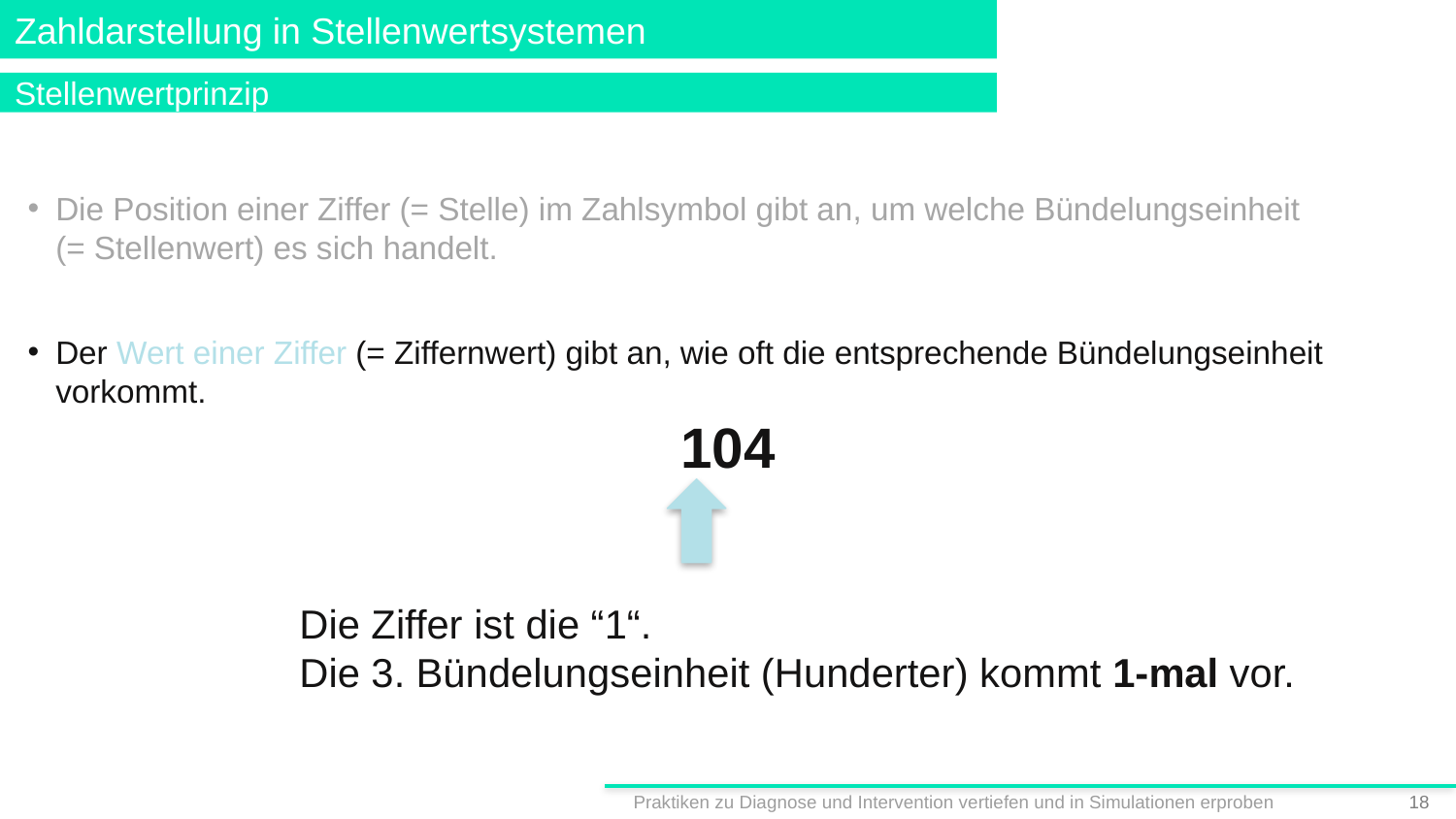

# Zahldarstellung in Stellenwertsystemen

Stellenwertprinzip

Die Position einer Ziffer (= Stelle) im Zahlsymbol gibt an, um welche Bündelungseinheit
(= Stellenwert) es sich handelt.

Der Wert einer Ziffer (= Ziffernwert) gibt an, wie oft die entsprechende Bündelungseinheit vorkommt.

104

Die Ziffer ist die “1“.
Die 3. Bündelungseinheit (Hunderter) kommt 1-mal vor.
Praktiken zu Diagnose und Intervention vertiefen und in Simulationen erproben
18